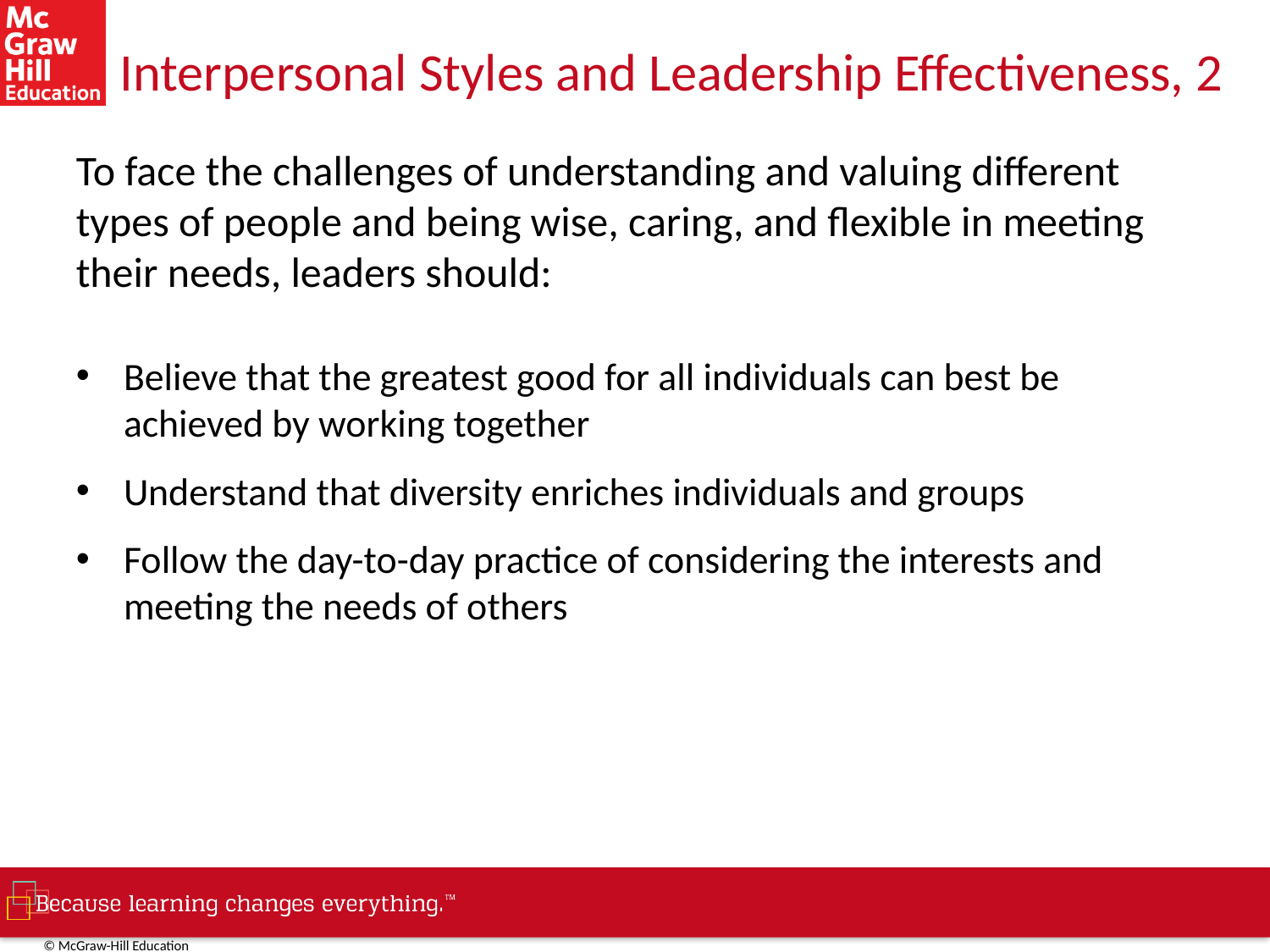

# Interpersonal Styles and Leadership Effectiveness, 2
To face the challenges of understanding and valuing different types of people and being wise, caring, and flexible in meeting their needs, leaders should:

Believe that the greatest good for all individuals can best be achieved by working together
Understand that diversity enriches individuals and groups
Follow the day-to-day practice of considering the interests and meeting the needs of others